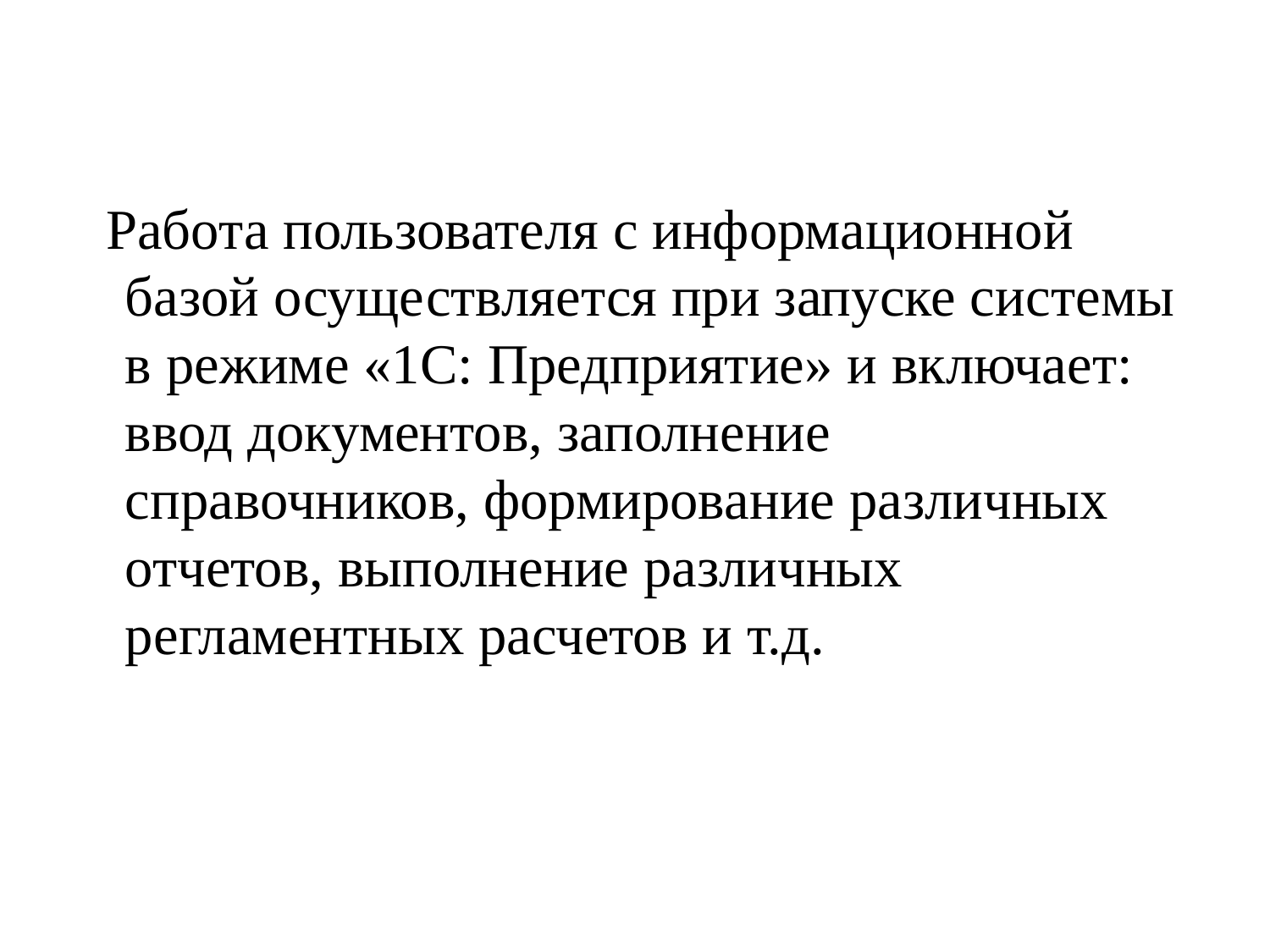

Работа пользователя с информационной базой осуществляется при запуске системы в режиме «1С: Предприятие» и включает: ввод документов, заполнение справочников, формирование различных отчетов, выполнение различных регламентных расчетов и т.д.